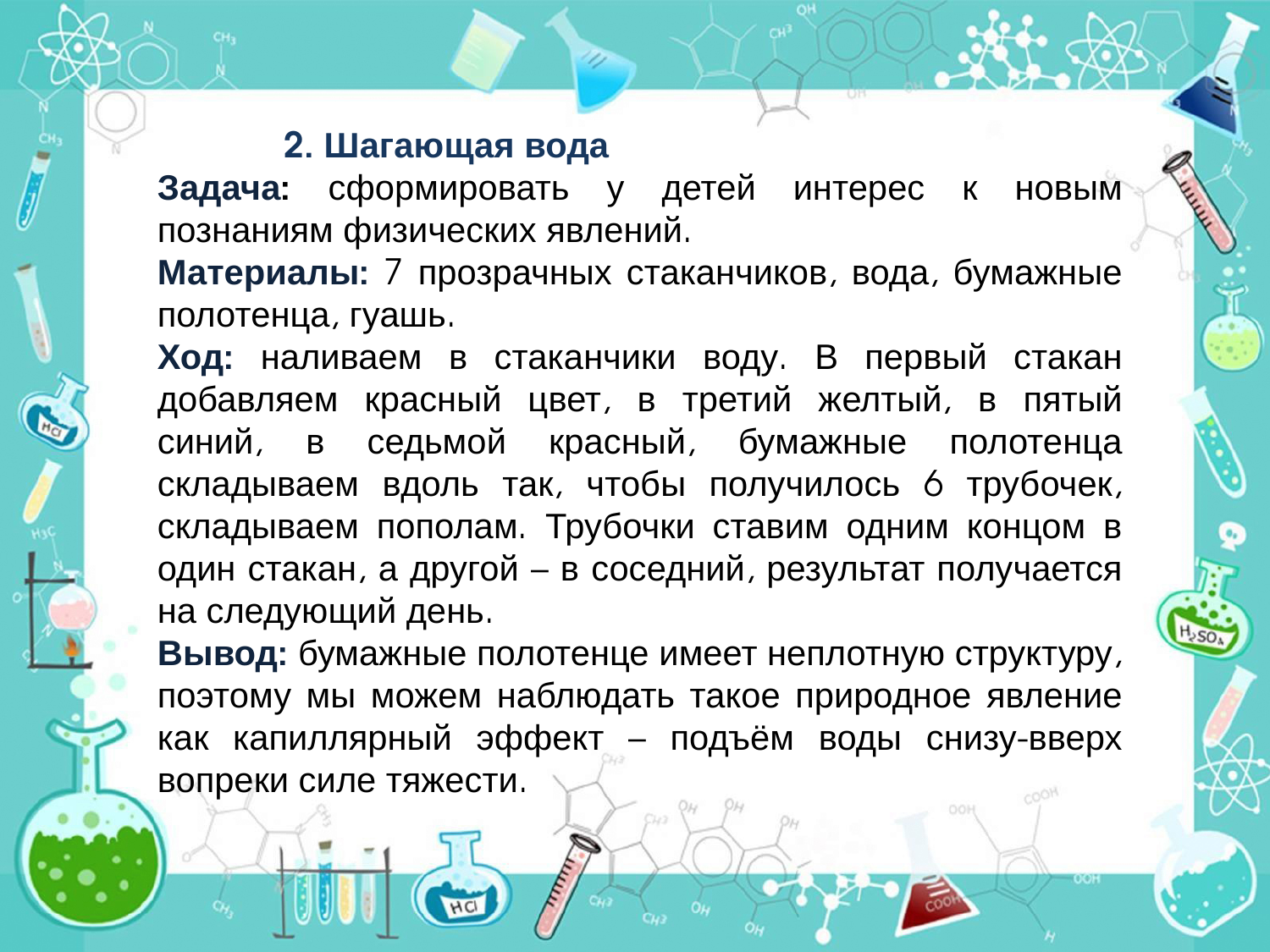

2. Шагающая вода
Задача: сформировать у детей интерес к новым познаниям физических явлений.
Материалы: 7 прозрачных стаканчиков, вода, бумажные полотенца, гуашь.
Ход: наливаем в стаканчики воду. В первый стакан добавляем красный цвет, в третий желтый, в пятый синий, в седьмой красный, бумажные полотенца складываем вдоль так, чтобы получилось 6 трубочек, складываем пополам. Трубочки ставим одним концом в один стакан, а другой – в соседний, результат получается на следующий день.
Вывод: бумажные полотенце имеет неплотную структуру, поэтому мы можем наблюдать такое природное явление как капиллярный эффект – подъём воды снизу-вверх вопреки силе тяжести.